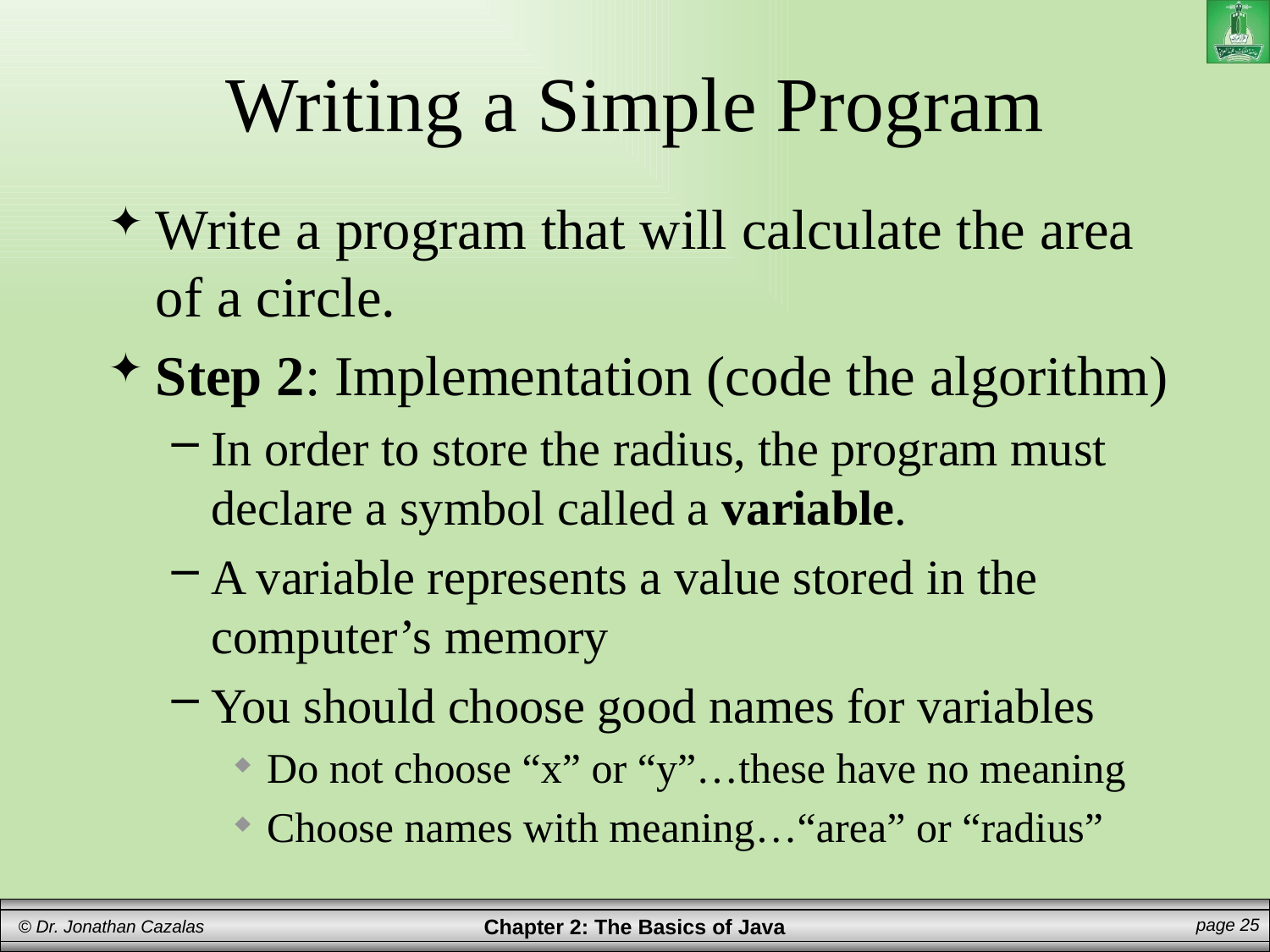

# Writing a Simple Program
Write a program that will calculate the area of a circle.
Step 2: Implementation (code the algorithm)
In order to store the radius, the program must declare a symbol called a variable.
A variable represents a value stored in the computer’s memory
You should choose good names for variables
Do not choose “x” or “y”…these have no meaning
Choose names with meaning…“area” or “radius”